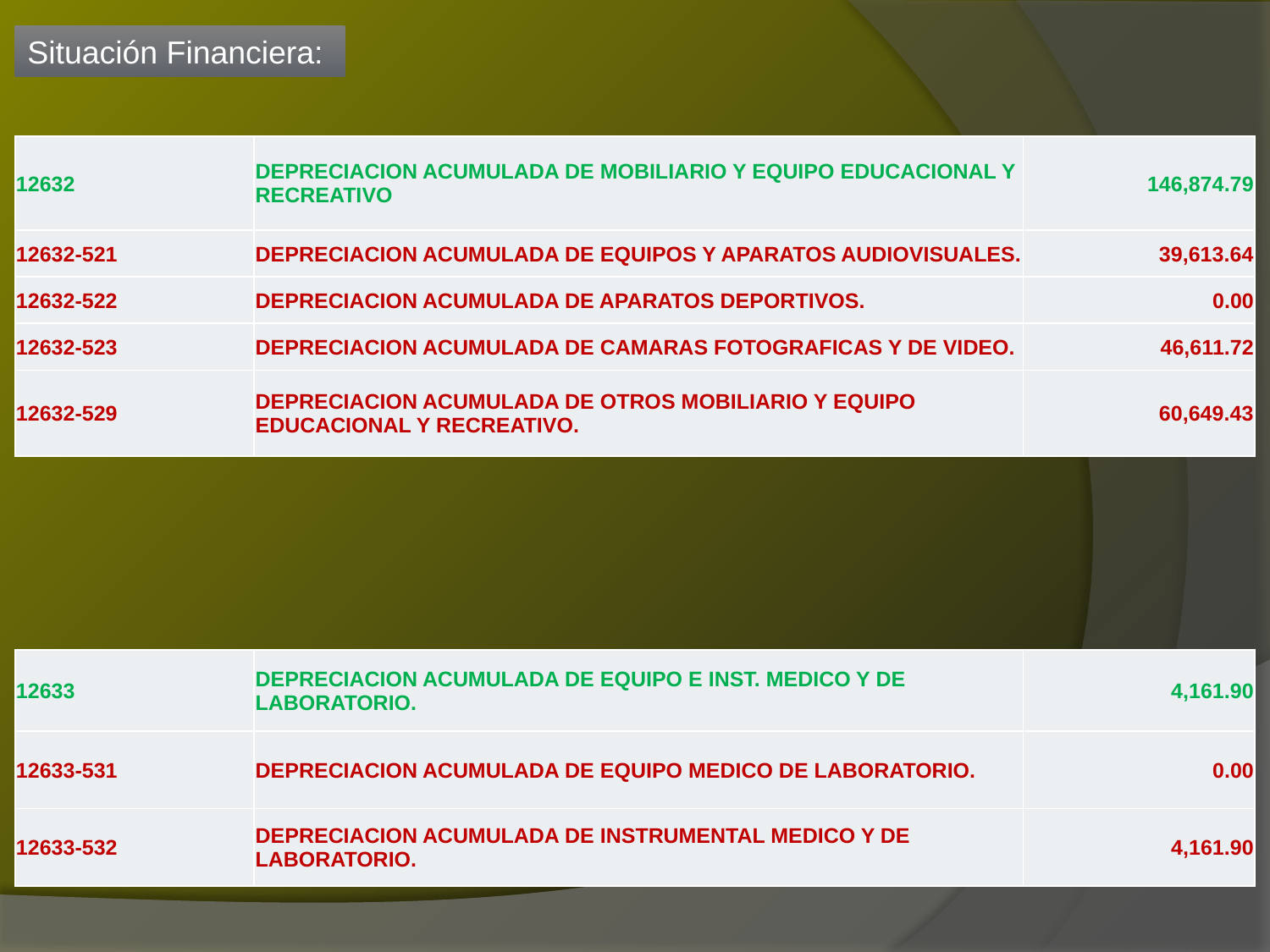

Situación Financiera:
| 12632 | DEPRECIACION ACUMULADA DE MOBILIARIO Y EQUIPO EDUCACIONAL Y RECREATIVO | 146,874.79 |
| --- | --- | --- |
| 12632-521 | DEPRECIACION ACUMULADA DE EQUIPOS Y APARATOS AUDIOVISUALES. | 39,613.64 |
| 12632-522 | DEPRECIACION ACUMULADA DE APARATOS DEPORTIVOS. | 0.00 |
| 12632-523 | DEPRECIACION ACUMULADA DE CAMARAS FOTOGRAFICAS Y DE VIDEO. | 46,611.72 |
| 12632-529 | DEPRECIACION ACUMULADA DE OTROS MOBILIARIO Y EQUIPO EDUCACIONAL Y RECREATIVO. | 60,649.43 |
| 12633 | DEPRECIACION ACUMULADA DE EQUIPO E INST. MEDICO Y DE LABORATORIO. | 4,161.90 |
| --- | --- | --- |
| 12633-531 | DEPRECIACION ACUMULADA DE EQUIPO MEDICO DE LABORATORIO. | 0.00 |
| 12633-532 | DEPRECIACION ACUMULADA DE INSTRUMENTAL MEDICO Y DE LABORATORIO. | 4,161.90 |